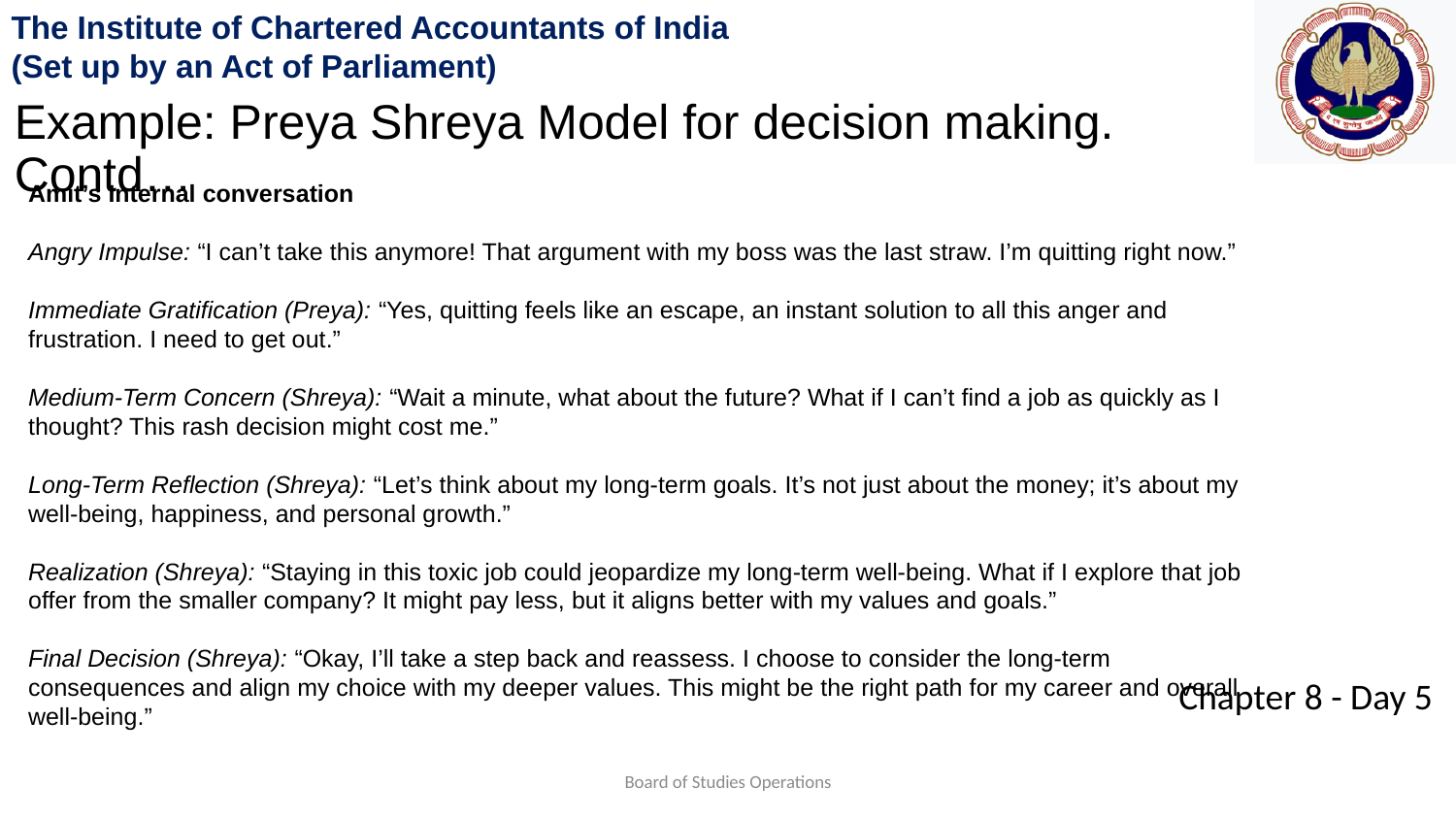

Example: Preya Shreya Model for decision making. Contd…
Amit’s Internal conversation

Angry Impulse: “I can’t take this anymore! That argument with my boss was the last straw. I’m quitting right now.”

Immediate Gratification (Preya): “Yes, quitting feels like an escape, an instant solution to all this anger and frustration. I need to get out.”

Medium-Term Concern (Shreya): “Wait a minute, what about the future? What if I can’t find a job as quickly as I thought? This rash decision might cost me.”

Long-Term Reflection (Shreya): “Let’s think about my long-term goals. It’s not just about the money; it’s about my well-being, happiness, and personal growth.”

Realization (Shreya): “Staying in this toxic job could jeopardize my long-term well-being. What if I explore that job offer from the smaller company? It might pay less, but it aligns better with my values and goals.”

Final Decision (Shreya): “Okay, I’ll take a step back and reassess. I choose to consider the long-term consequences and align my choice with my deeper values. This might be the right path for my career and overall well-being.”
Board of Studies Operations